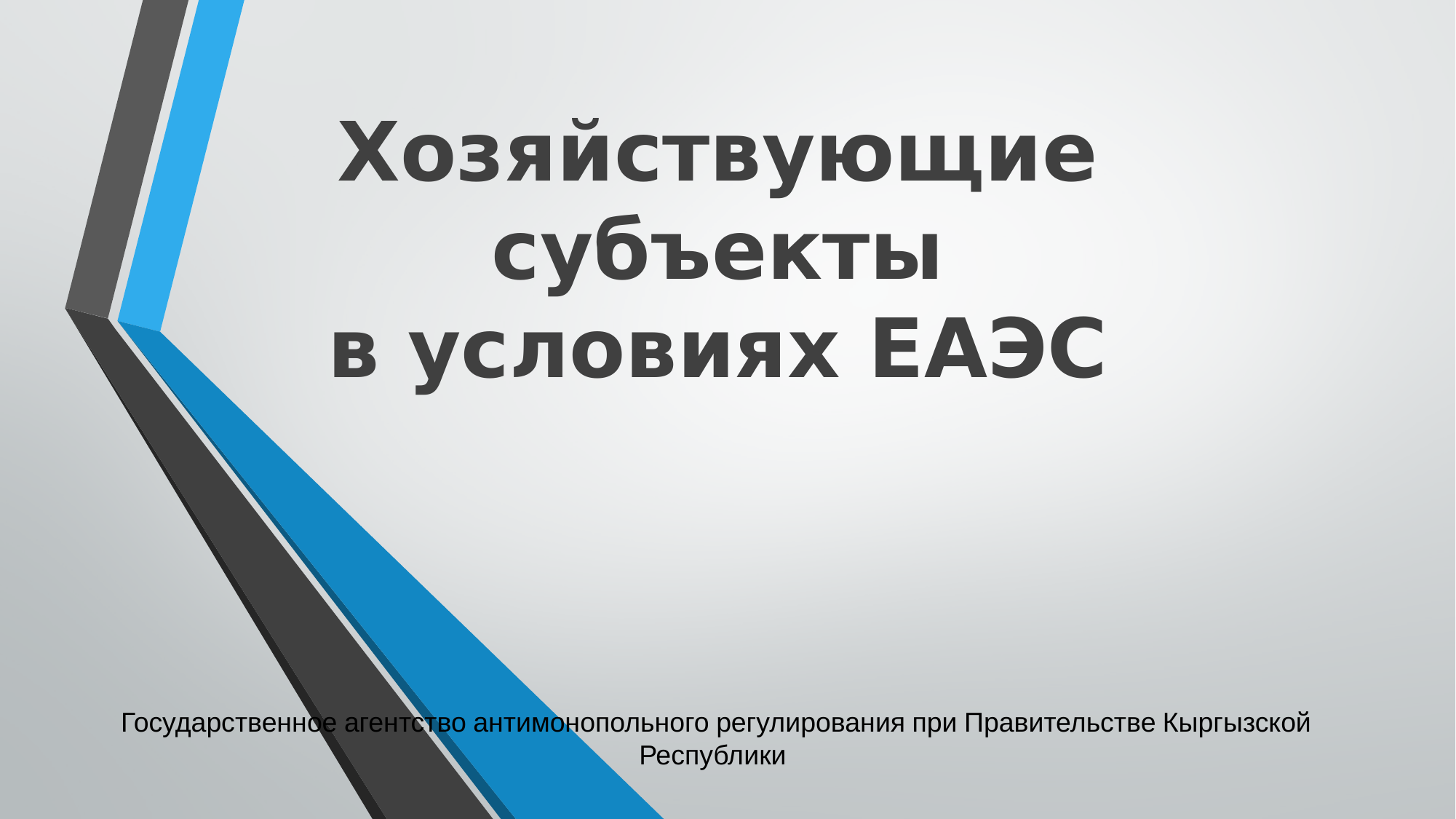

Хозяйствующие субъекты
в условиях ЕАЭС
Государственное агентство антимонопольного регулирования при Правительстве Кыргызской Республики